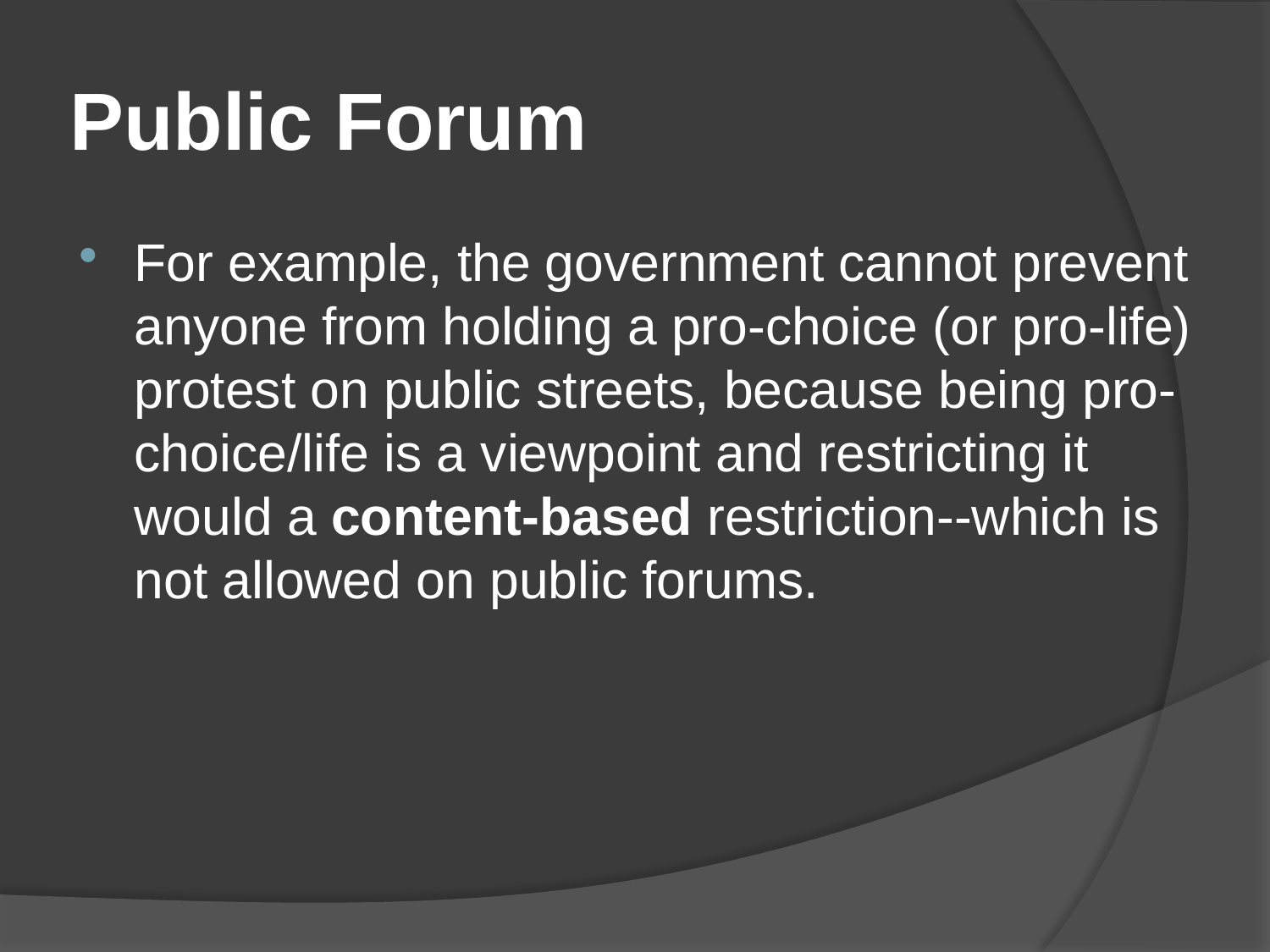

# Public Forum
For example, the government cannot prevent anyone from holding a pro-choice (or pro-life) protest on public streets, because being pro-choice/life is a viewpoint and restricting it would a content-based restriction--which is not allowed on public forums.